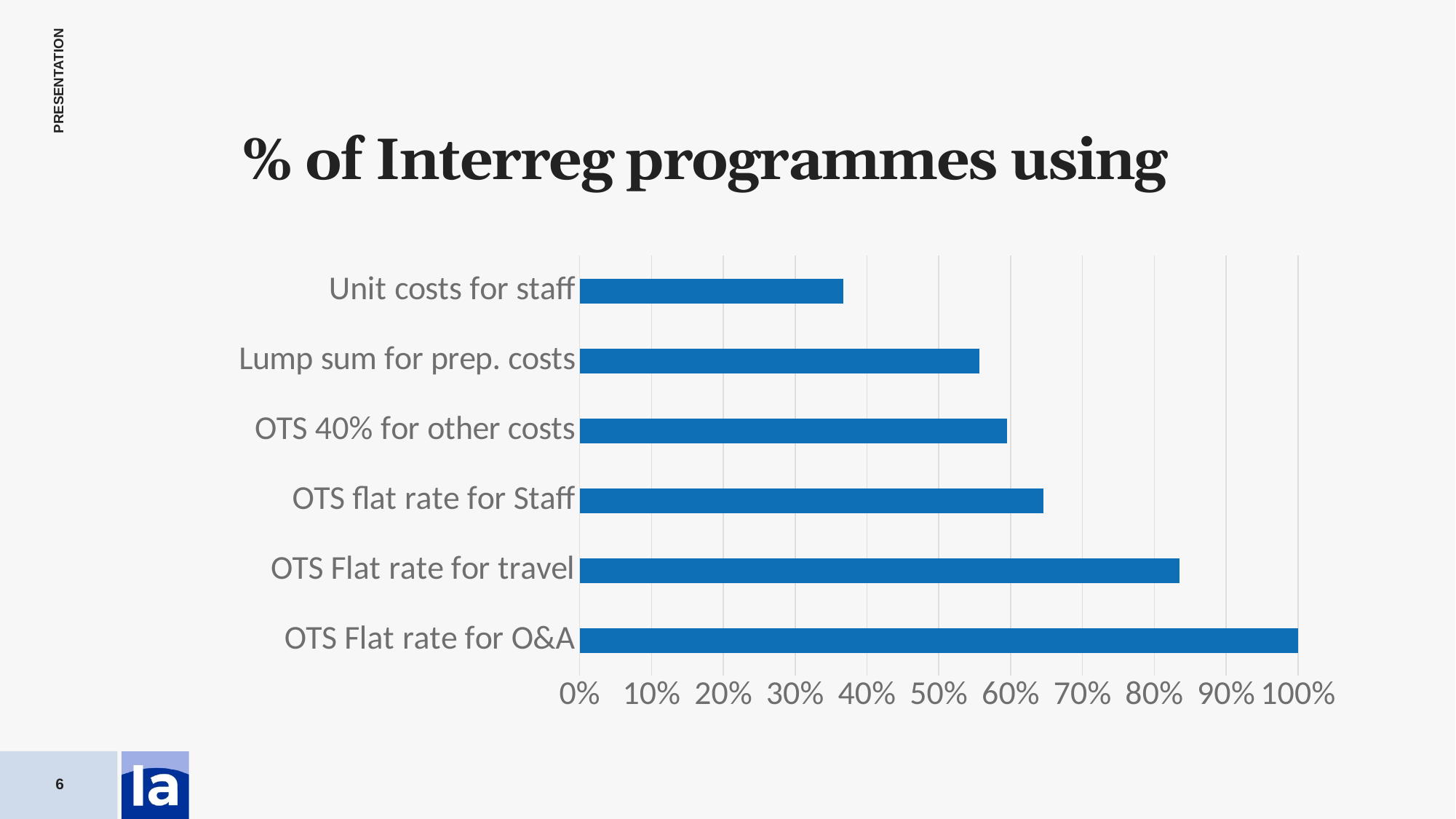

# % of Interreg programmes using

### Chart

| Category |  |
|---|---|
| OTS Flat rate for O&A | 1.0 |
| OTS Flat rate for travel | 0.8354430379746836 |
| OTS flat rate for Staff | 0.6455696202531646 |
| OTS 40% for other costs | 0.5949367088607594 |
| Lump sum for prep. costs | 0.5569620253164557 |
| Unit costs for staff | 0.3670886075949367 |